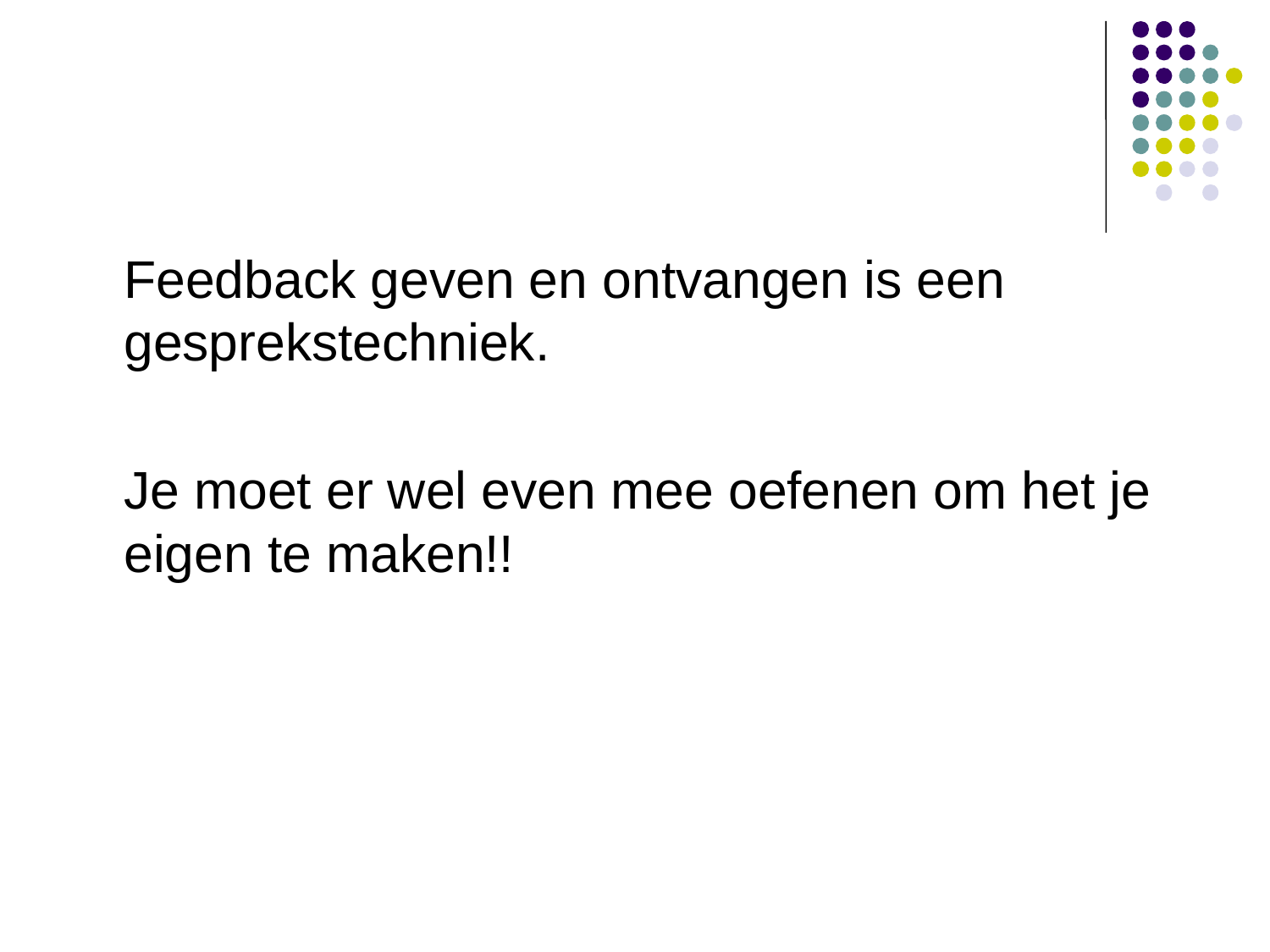

#
	Feedback geven en ontvangen is een gesprekstechniek.

	Je moet er wel even mee oefenen om het je eigen te maken!!